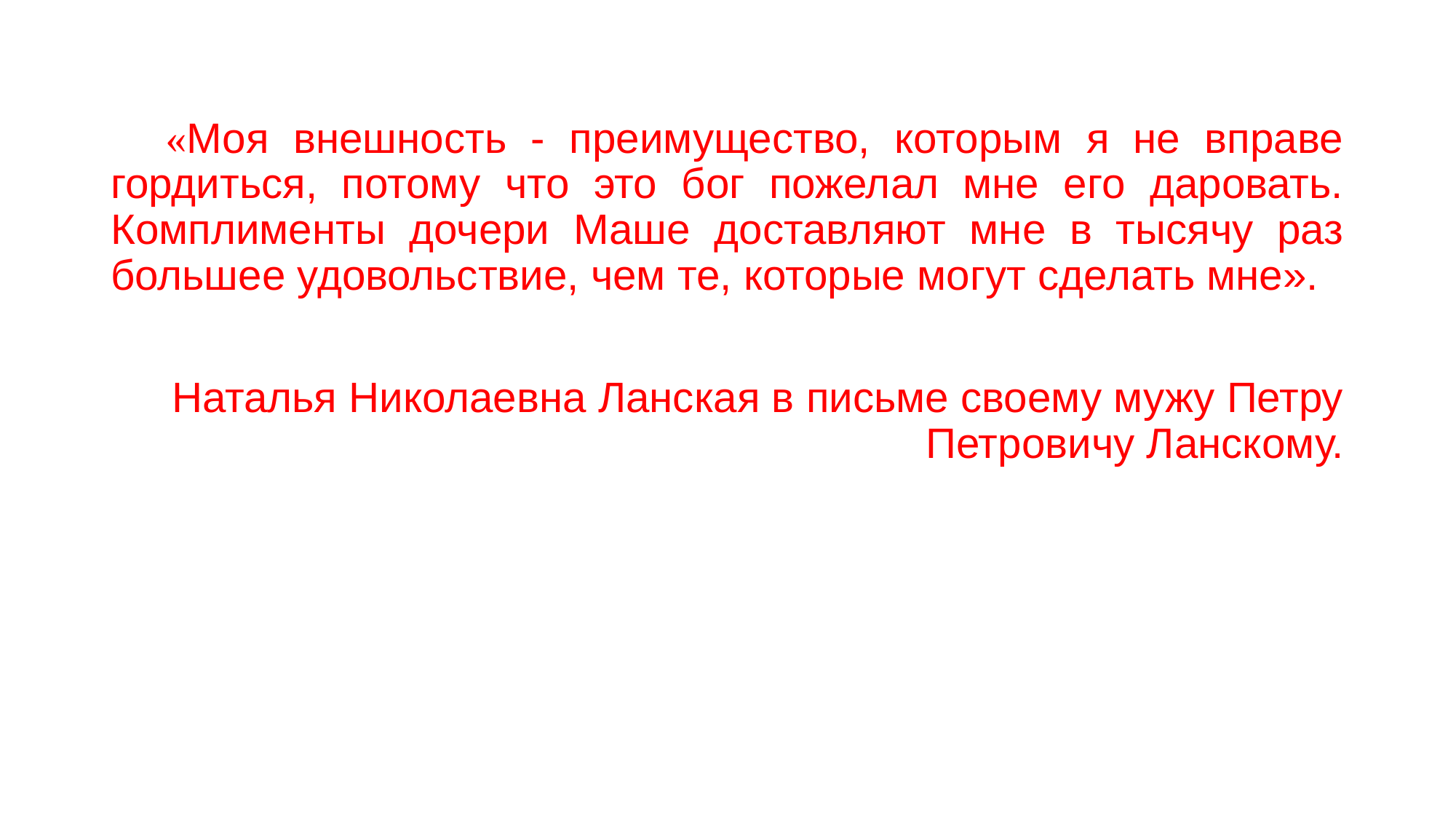

«Моя внешность - преимущество, которым я не вправе гордиться, потому что это бог пожелал мне его даровать. Комплименты дочери Маше доставляют мне в тысячу раз большее удовольствие, чем те, которые могут сделать мне».

Наталья Николаевна Ланская в письме своему мужу Петру Петровичу Ланскому.